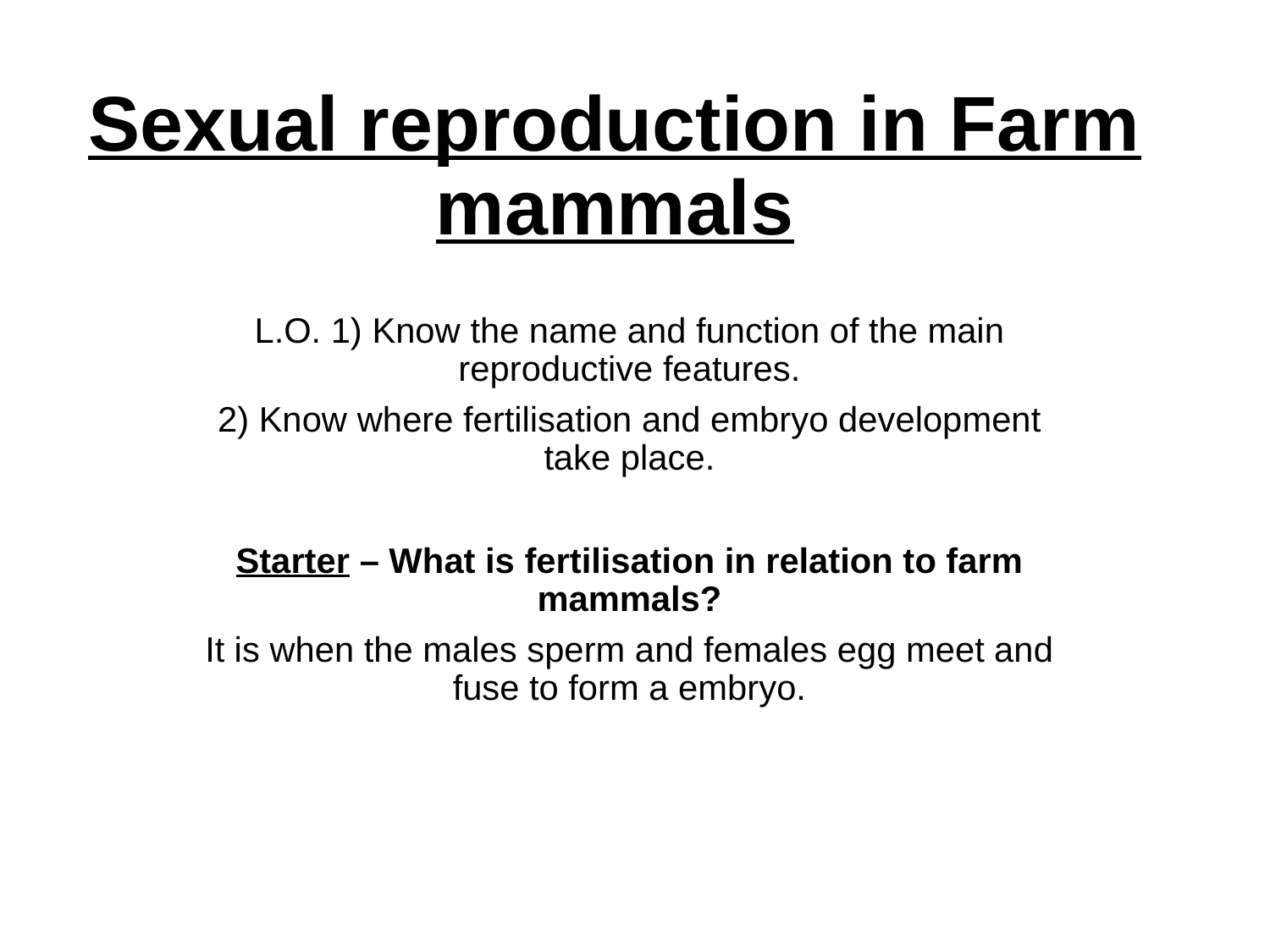

# Sexual reproduction in Farm mammals
L.O. 1) Know the name and function of the main reproductive features.
2) Know where fertilisation and embryo development take place.

Starter – What is fertilisation in relation to farm mammals?
It is when the males sperm and females egg meet and fuse to form a embryo.